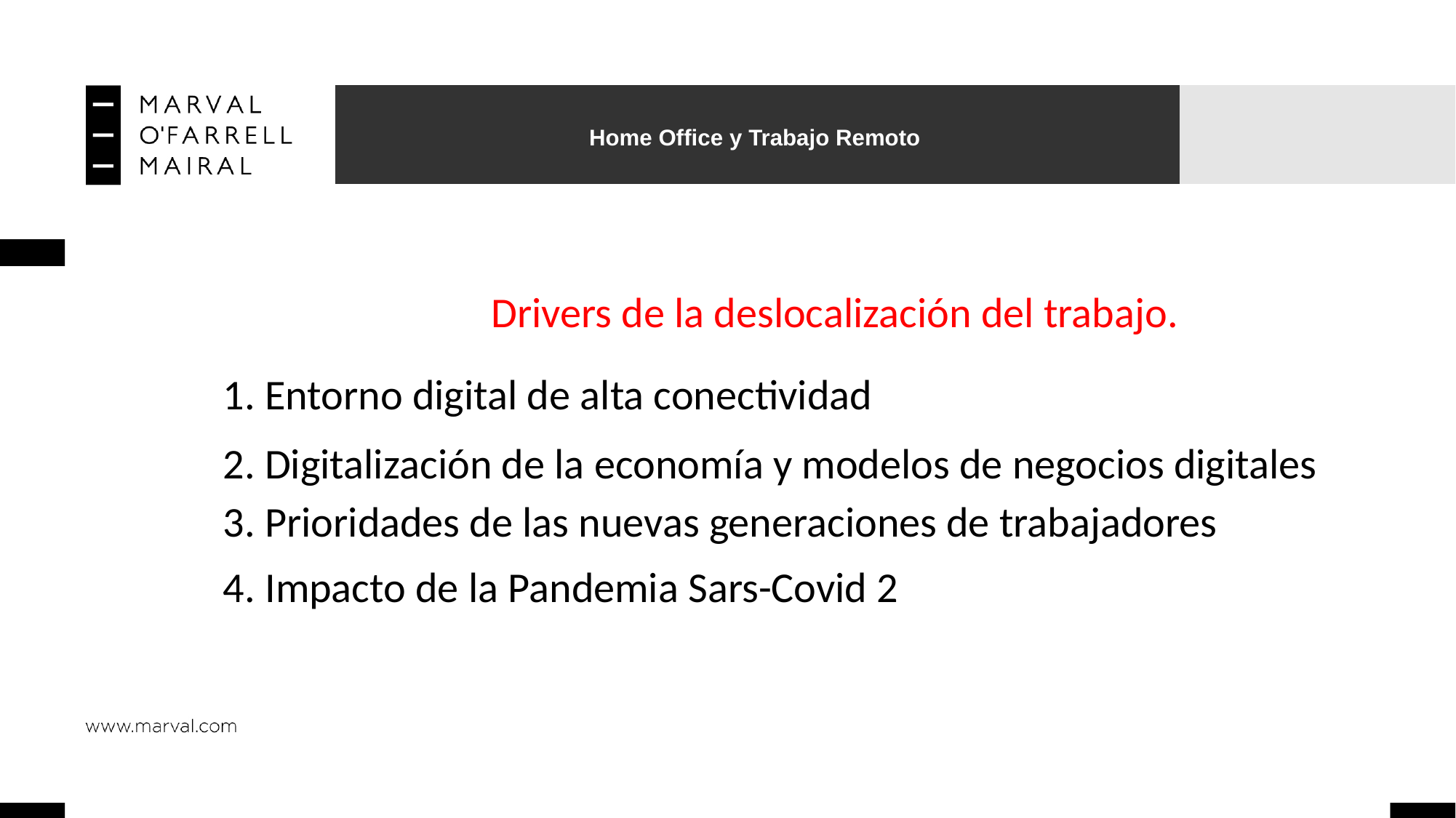

# Home Office y Trabajo Remoto
Drivers de la deslocalización del trabajo.
1. Entorno digital de alta conectividad
2. Digitalización de la economía y modelos de negocios digitales
3. Prioridades de las nuevas generaciones de trabajadores
4. Impacto de la Pandemia Sars-Covid 2